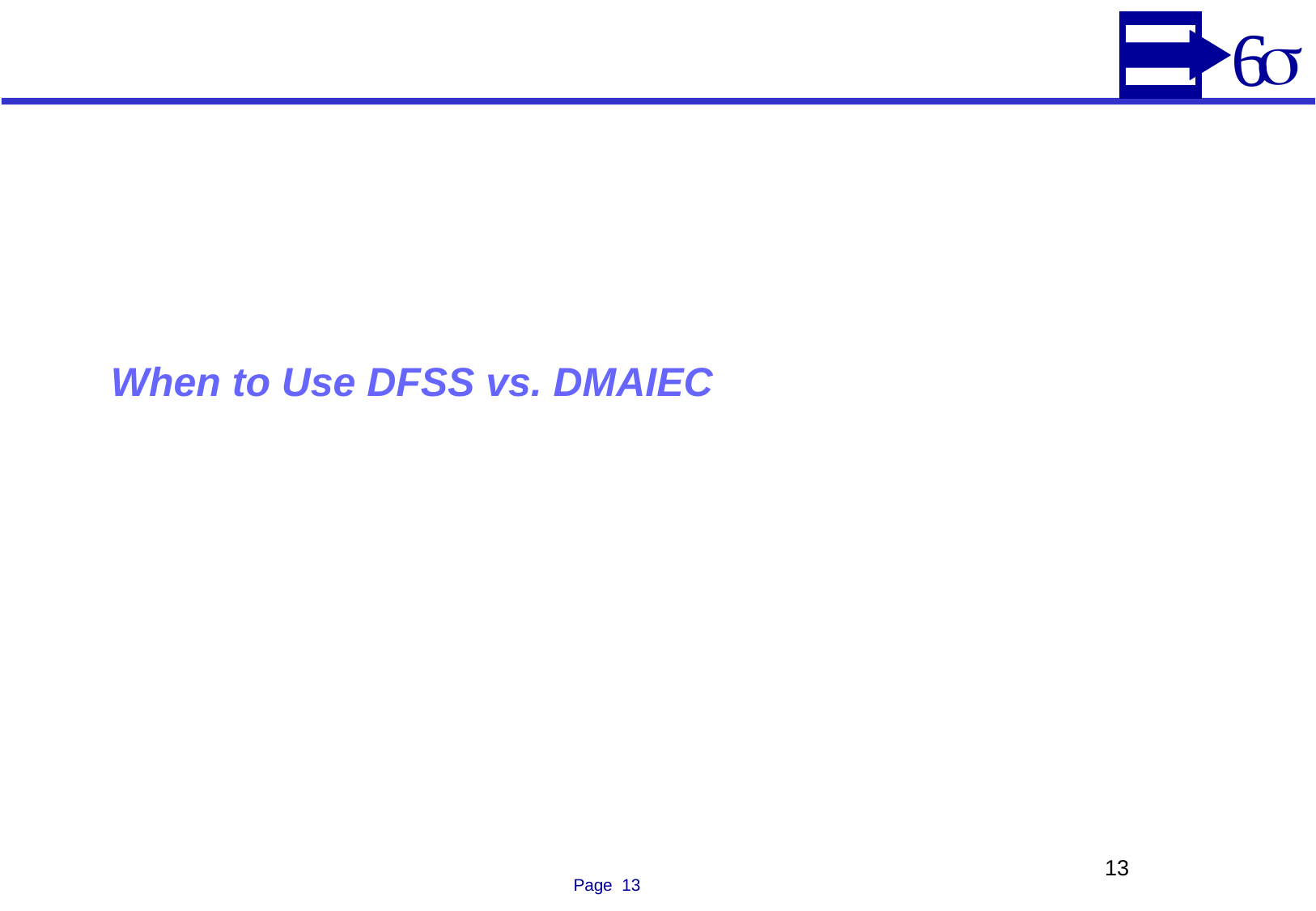

# When to Use DFSS vs. DMAIEC